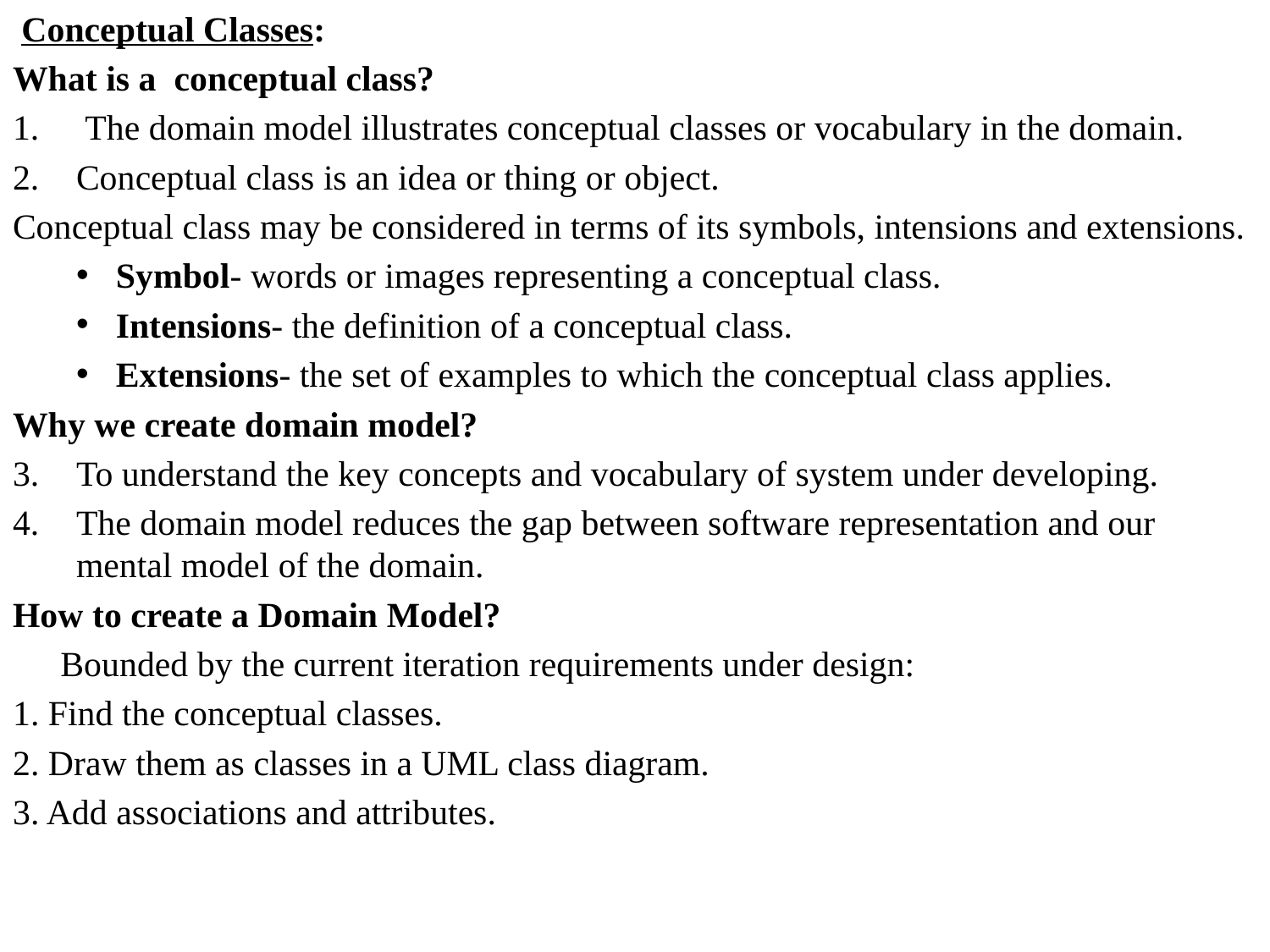

Conceptual Classes:
What is a  conceptual class?
 The domain model illustrates conceptual classes or vocabulary in the domain.
Conceptual class is an idea or thing or object.
Conceptual class may be considered in terms of its symbols, intensions and extensions.
Symbol- words or images representing a conceptual class.
Intensions- the definition of a conceptual class.
Extensions- the set of examples to which the conceptual class applies.
Why we create domain model?
To understand the key concepts and vocabulary of system under developing.
The domain model reduces the gap between software representation and our mental model of the domain.
How to create a Domain Model?
	Bounded by the current iteration requirements under design:
1. Find the conceptual classes.
2. Draw them as classes in a UML class diagram.
3. Add associations and attributes.